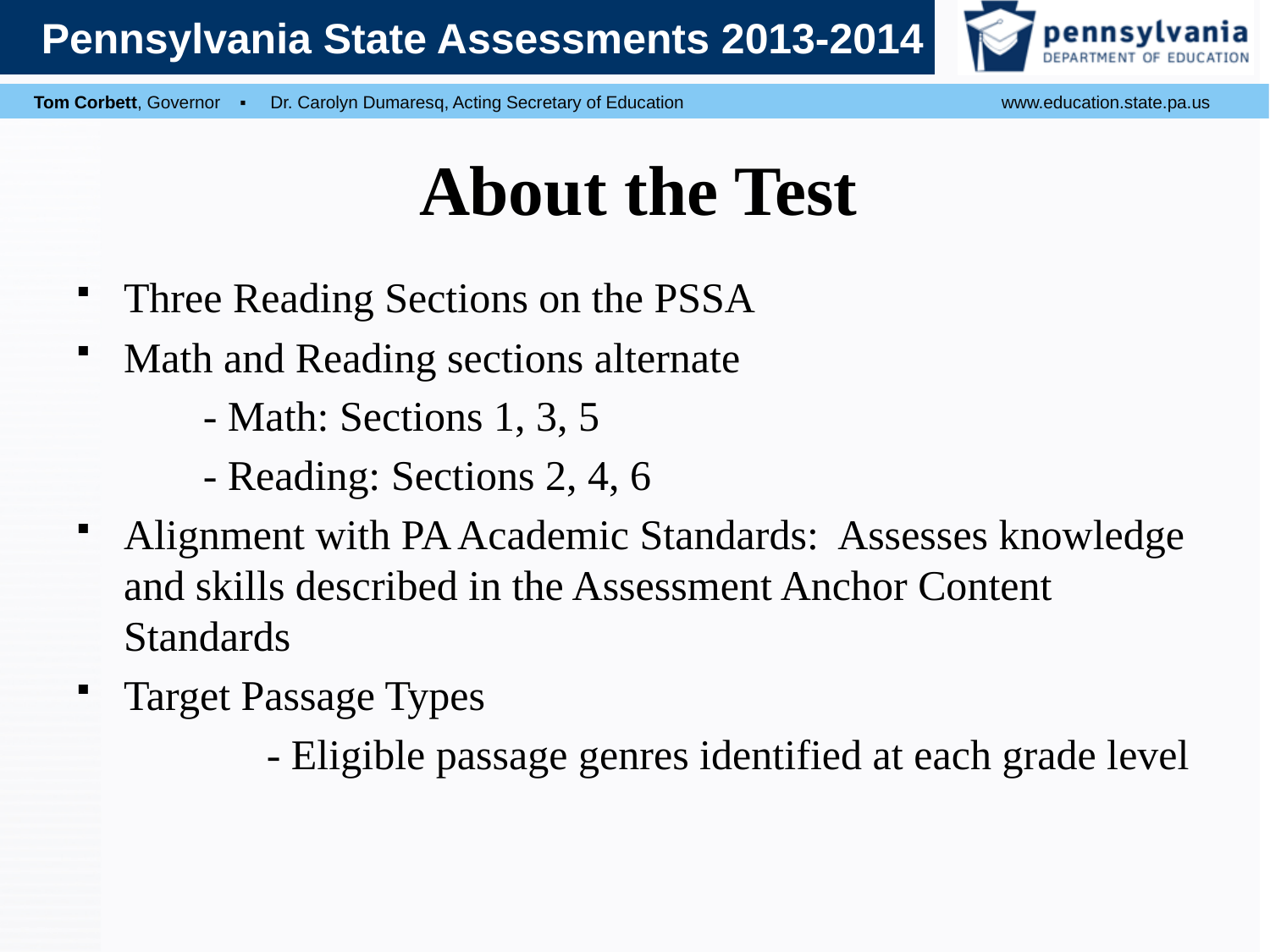

# About the Test
Three Reading Sections on the PSSA
Math and Reading sections alternate
- Math: Sections 1, 3, 5
- Reading: Sections 2, 4, 6
Alignment with PA Academic Standards:  Assesses knowledge and skills described in the Assessment Anchor Content Standards
Target Passage Types
	- Eligible passage genres identified at each grade level